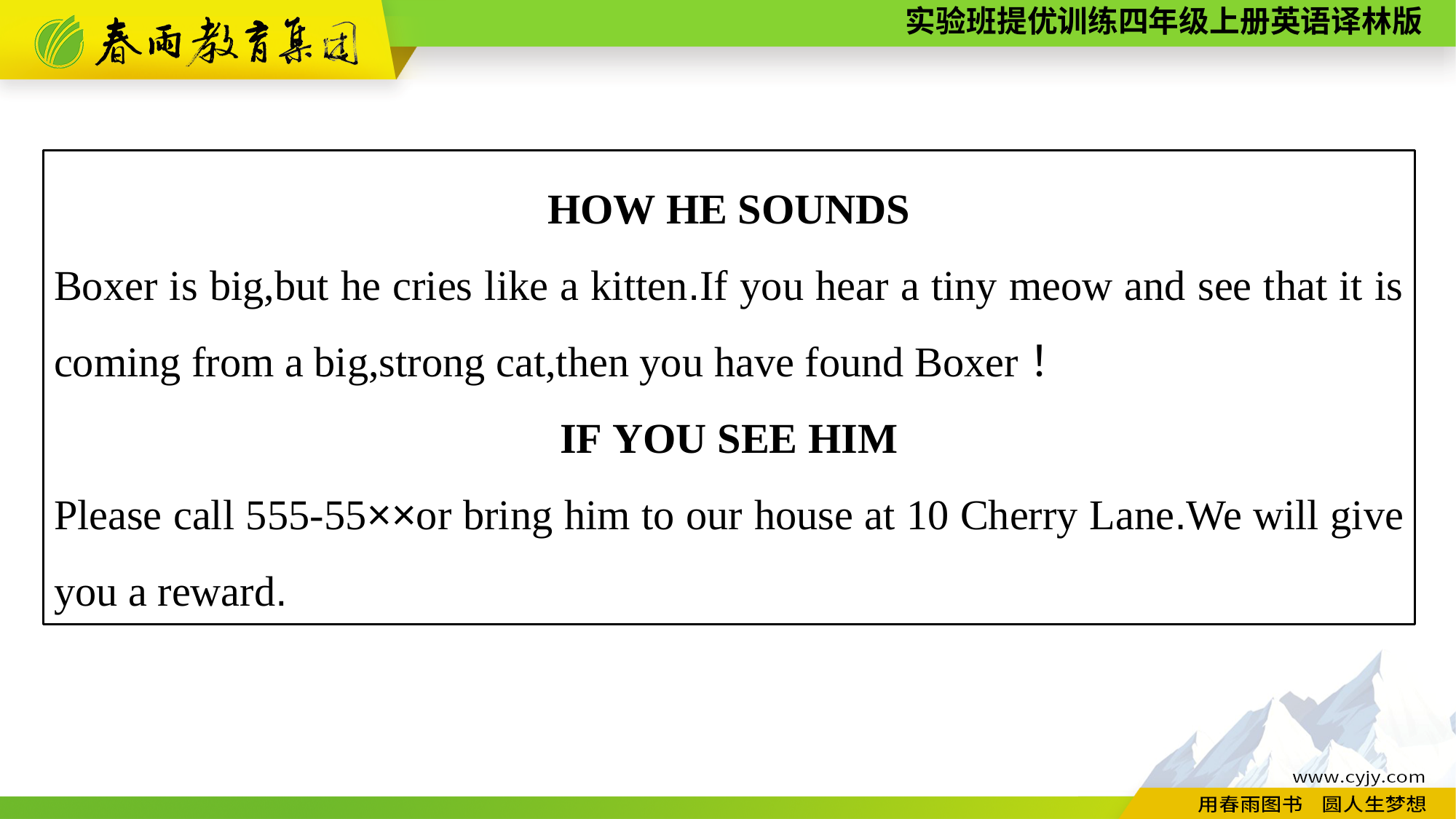

HOW HE SOUNDS
Boxer is big,but he cries like a kitten.If you hear a tiny meow and see that it is coming from a big,strong cat,then you have found Boxer！
IF YOU SEE HIM
Please call 555-55××or bring him to our house at 10 Cherry Lane.We will give you a reward.